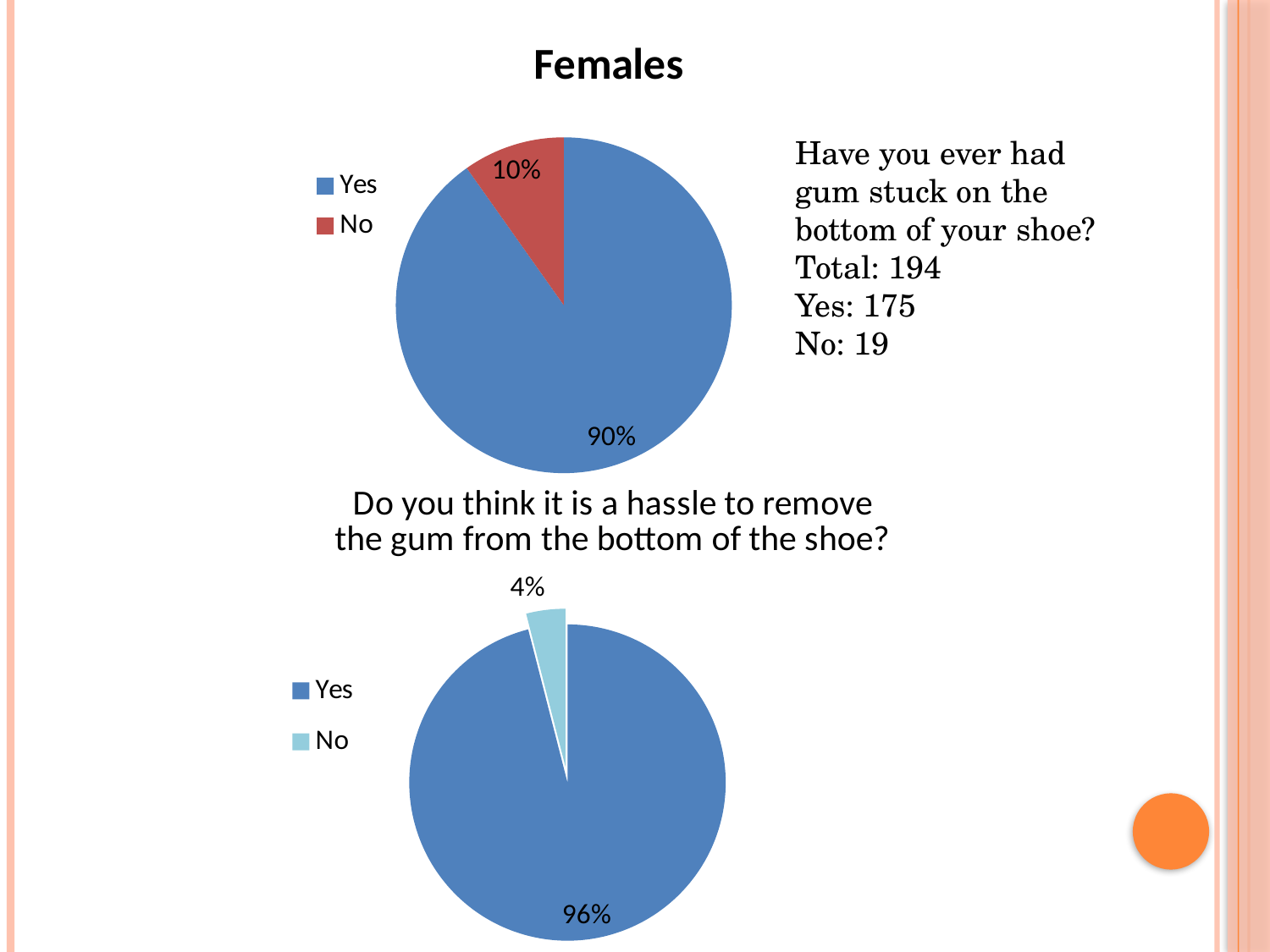

### Chart:  Females

| Category | Female |
|---|---|
| Yes | 175.0 |
| No | 19.0 |
Have you ever had gum stuck on the bottom of your shoe?
Total: 194
Yes: 175
No: 19

### Chart: Do you think it is a hassle to remove the gum from the bottom of the shoe?

| Category | Hassle?  |
|---|---|
| Yes | 168.0 |
| No | 7.0 |